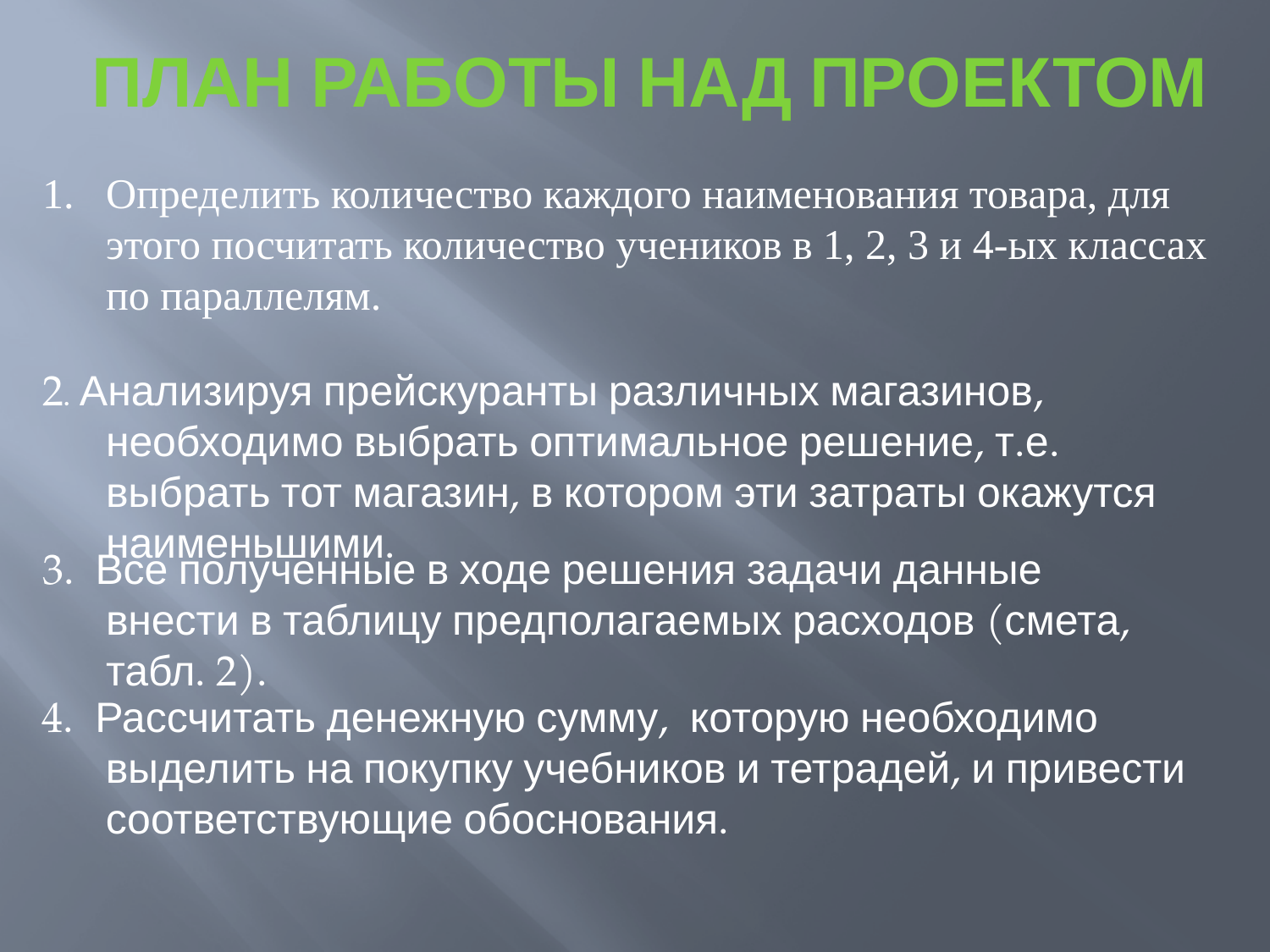

План работы над проектом
Определить количество каждого наименования товара, для этого посчитать количество учеников в 1, 2, 3 и 4-ых классах по параллелям.
2. Анализируя прейскуранты различных магазинов, необходимо выбрать оптимальное решение, т.е. выбрать тот магазин, в котором эти затраты окажутся наименьшими.
3.  Все полученные в ходе решения задачи данные внести в таблицу предполагаемых расходов (смета, табл. 2).
4.  Рассчитать денежную сумму,  которую необходимо выделить на покупку учебников и тетрадей, и привести соответствующие обоснования.